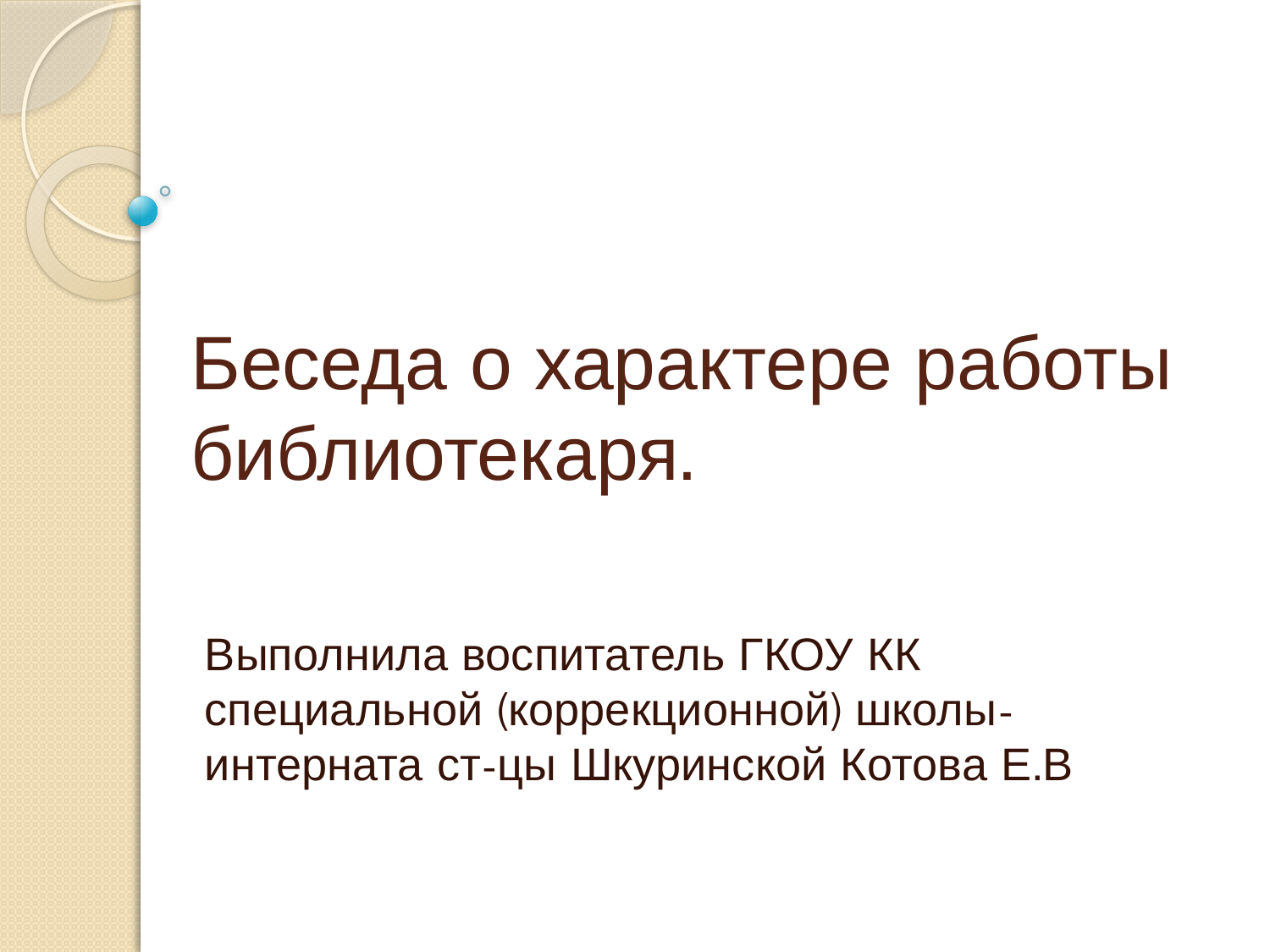

# Беседа о характере работы библиотекаря.
Выполнила воспитатель ГКОУ КК специальной (коррекционной) школы-интерната ст-цы Шкуринской Котова Е.В